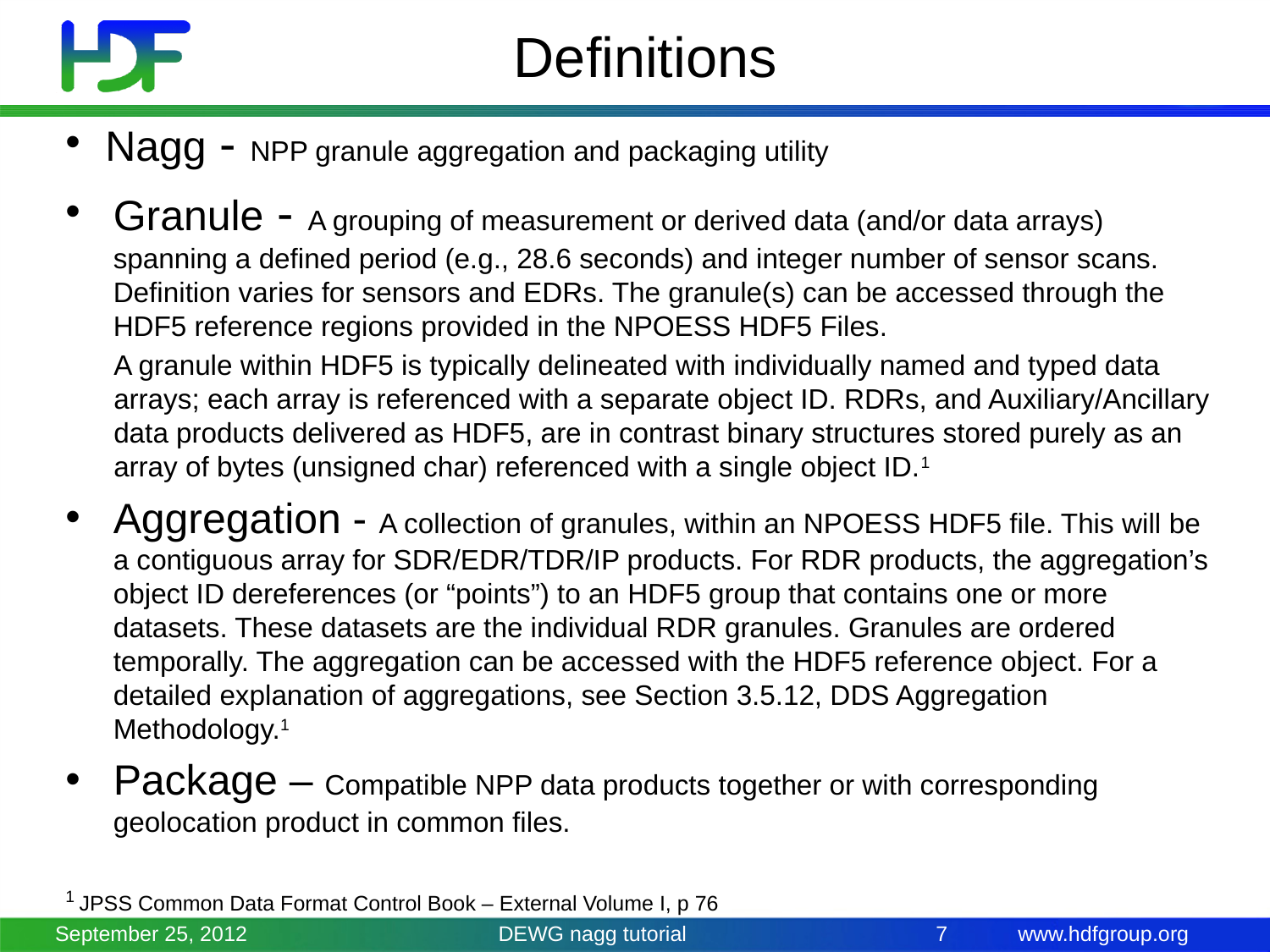

# Definitions
Nagg - NPP granule aggregation and packaging utility
Granule - A grouping of measurement or derived data (and/or data arrays) spanning a defined period (e.g., 28.6 seconds) and integer number of sensor scans. Definition varies for sensors and EDRs. The granule(s) can be accessed through the HDF5 reference regions provided in the NPOESS HDF5 Files.
A granule within HDF5 is typically delineated with individually named and typed data arrays; each array is referenced with a separate object ID. RDRs, and Auxiliary/Ancillary data products delivered as HDF5, are in contrast binary structures stored purely as an array of bytes (unsigned char) referenced with a single object ID.1
Aggregation - A collection of granules, within an NPOESS HDF5 file. This will be a contiguous array for SDR/EDR/TDR/IP products. For RDR products, the aggregation’s object ID dereferences (or “points”) to an HDF5 group that contains one or more datasets. These datasets are the individual RDR granules. Granules are ordered temporally. The aggregation can be accessed with the HDF5 reference object. For a detailed explanation of aggregations, see Section 3.5.12, DDS Aggregation Methodology.1
Package – Compatible NPP data products together or with corresponding geolocation product in common files.

1 JPSS Common Data Format Control Book – External Volume I, p 76
September 25, 2012
DEWG nagg tutorial
7